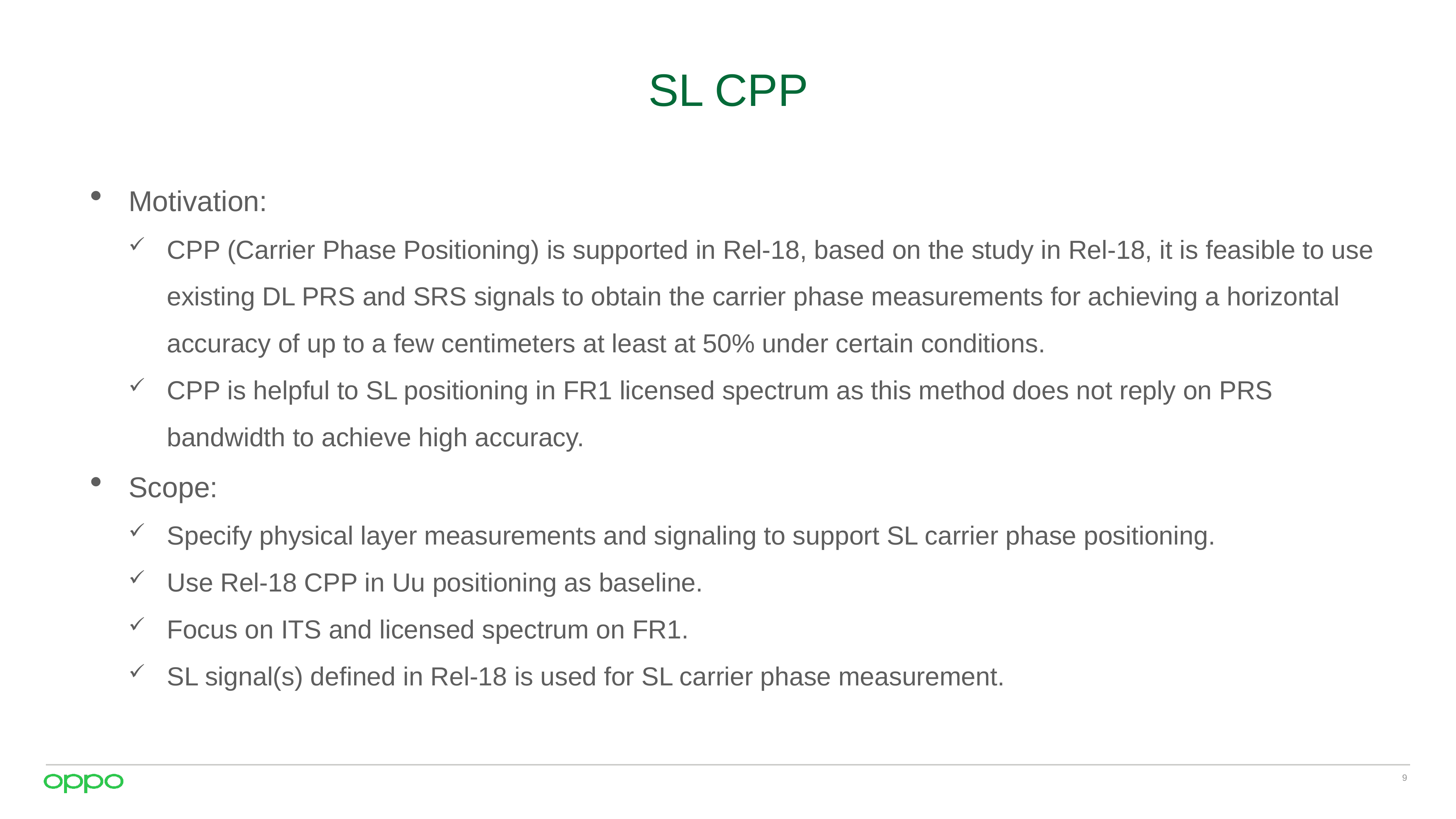

# SL CPP
Motivation:
CPP (Carrier Phase Positioning) is supported in Rel-18, based on the study in Rel-18, it is feasible to use existing DL PRS and SRS signals to obtain the carrier phase measurements for achieving a horizontal accuracy of up to a few centimeters at least at 50% under certain conditions.
CPP is helpful to SL positioning in FR1 licensed spectrum as this method does not reply on PRS bandwidth to achieve high accuracy.
Scope:
Specify physical layer measurements and signaling to support SL carrier phase positioning.
Use Rel-18 CPP in Uu positioning as baseline.
Focus on ITS and licensed spectrum on FR1.
SL signal(s) defined in Rel-18 is used for SL carrier phase measurement.